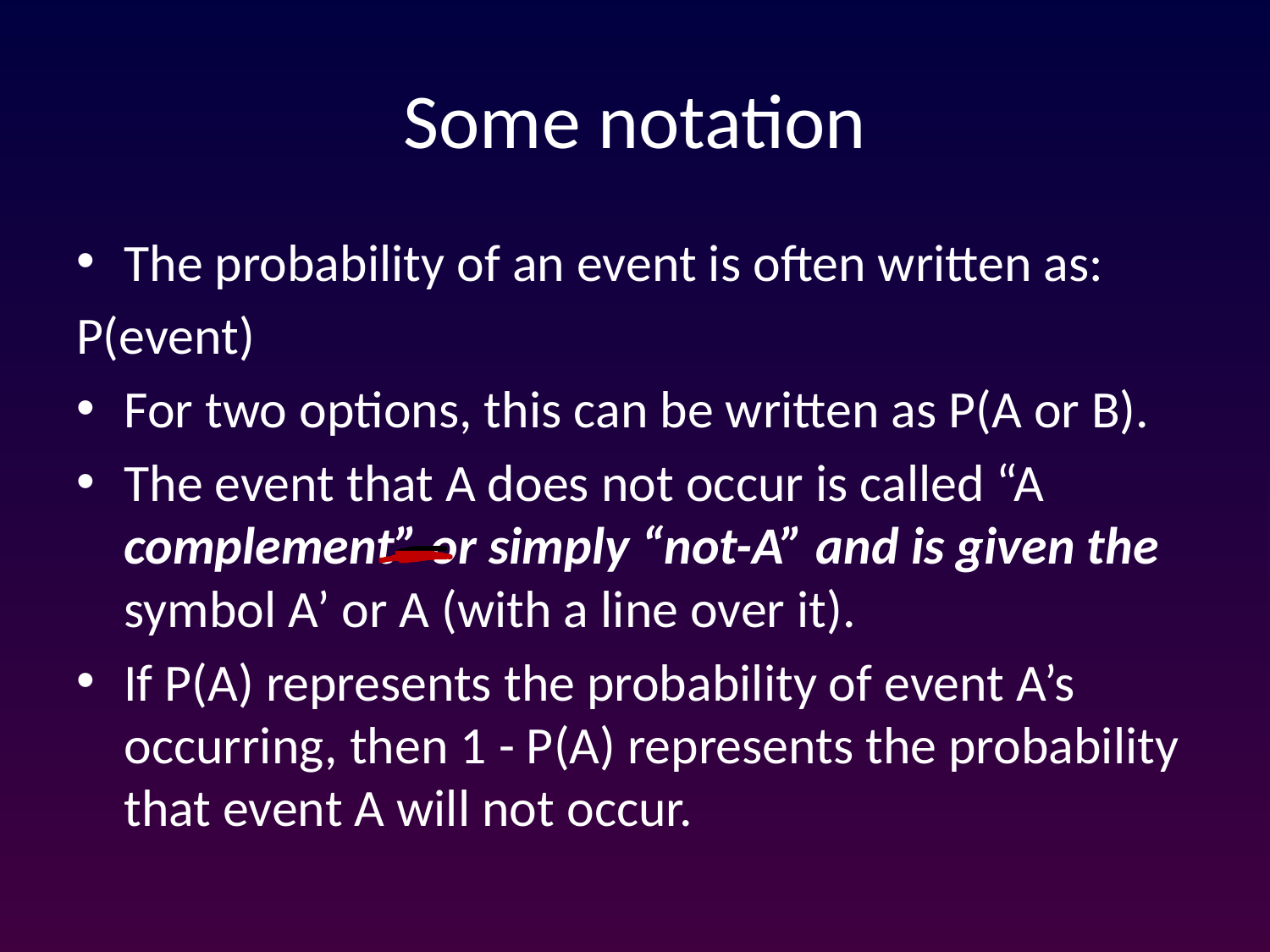

# Some notation
The probability of an event is often written as:
P(event)
For two options, this can be written as P(A or B).
The event that A does not occur is called “A complement” or simply “not-A” and is given the symbol A’ or A (with a line over it).
If P(A) represents the probability of event A’s occurring, then 1 - P(A) represents the probability that event A will not occur.